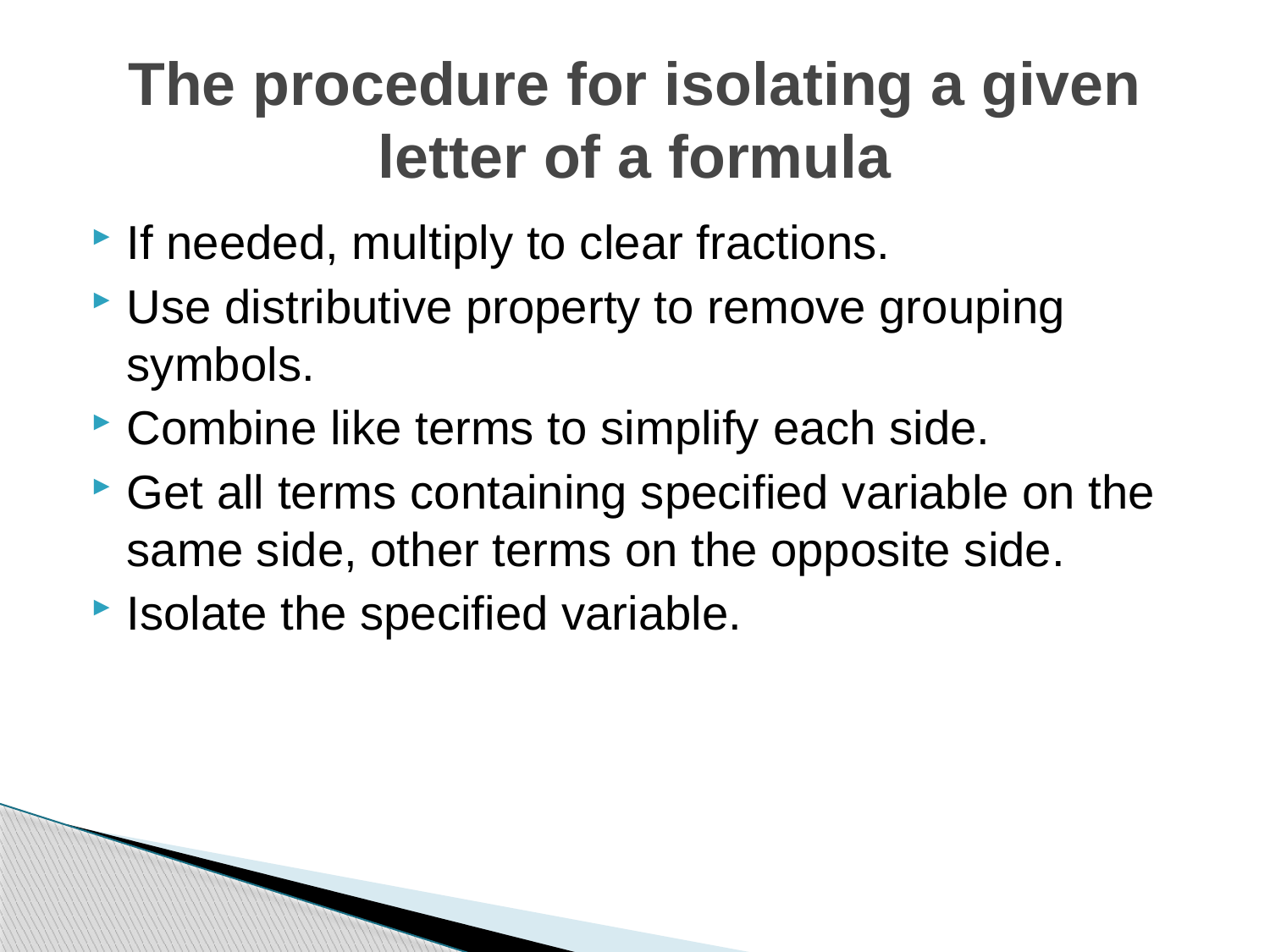

# The procedure for isolating a given letter of a formula
If needed, multiply to clear fractions.
Use distributive property to remove grouping symbols.
Combine like terms to simplify each side.
Get all terms containing specified variable on the same side, other terms on the opposite side.
Isolate the specified variable.